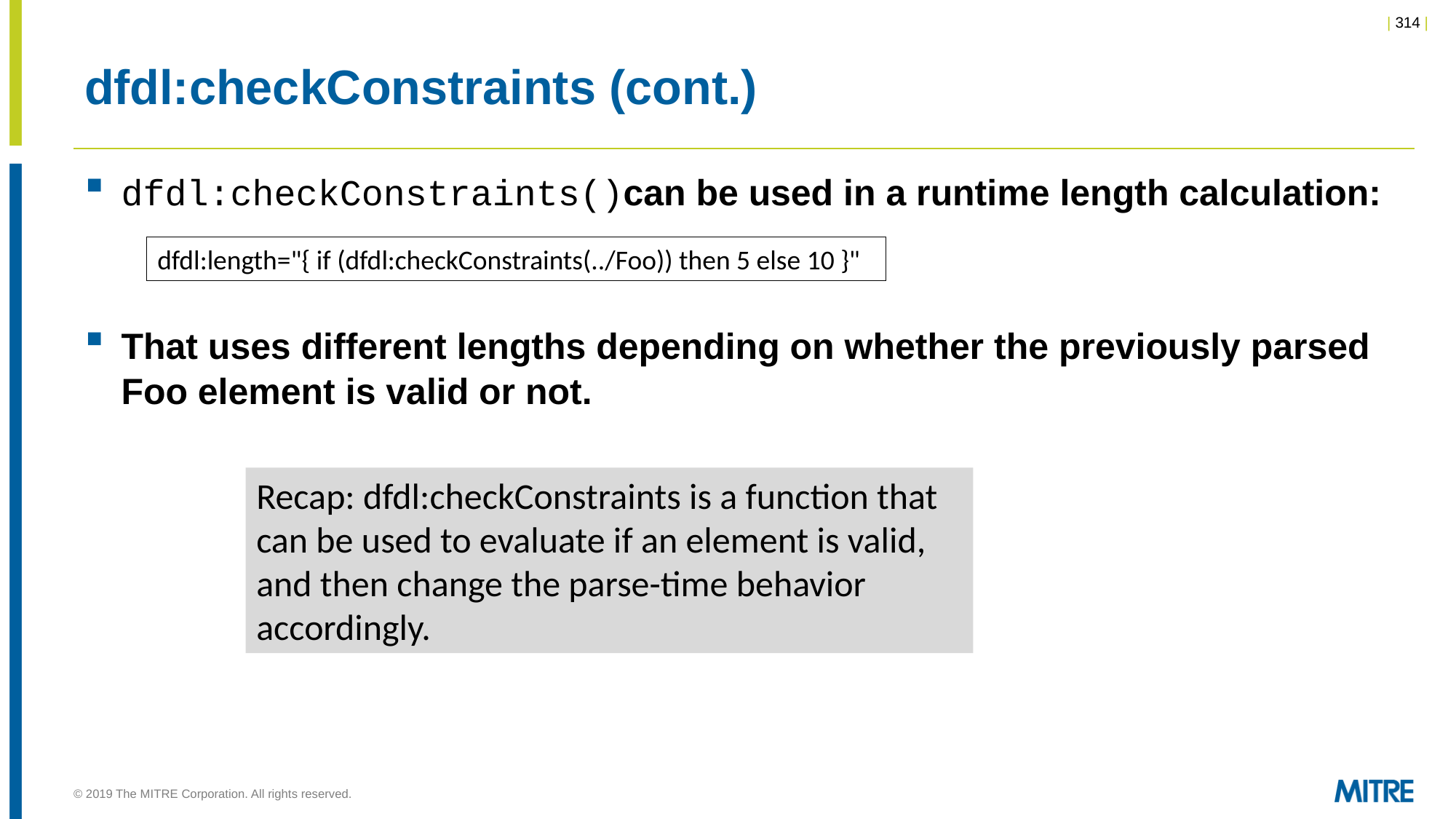

# dfdl:checkConstraints (cont.)
dfdl:checkConstraints()can be used in a runtime length calculation:
dfdl:length="{ if (dfdl:checkConstraints(../Foo)) then 5 else 10 }"
That uses different lengths depending on whether the previously parsed Foo element is valid or not.
Recap: dfdl:checkConstraints is a function that can be used to evaluate if an element is valid, and then change the parse-time behavior accordingly.
© 2019 The MITRE Corporation. All rights reserved.